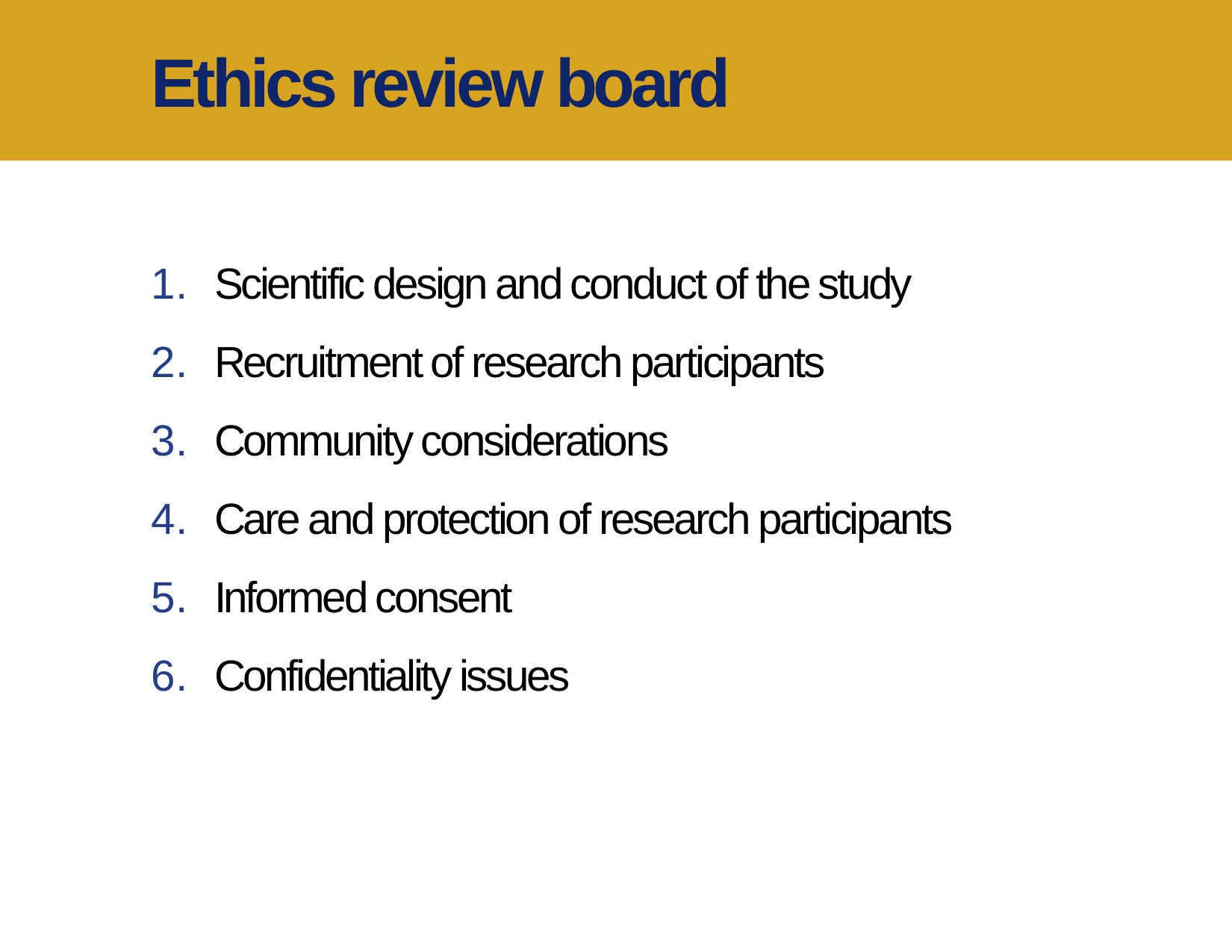

Ethics review board
Scientific design and conduct of the study
Recruitment of research participants
Community considerations
Care and protection of research participants
Informed consent
Confidentiality issues